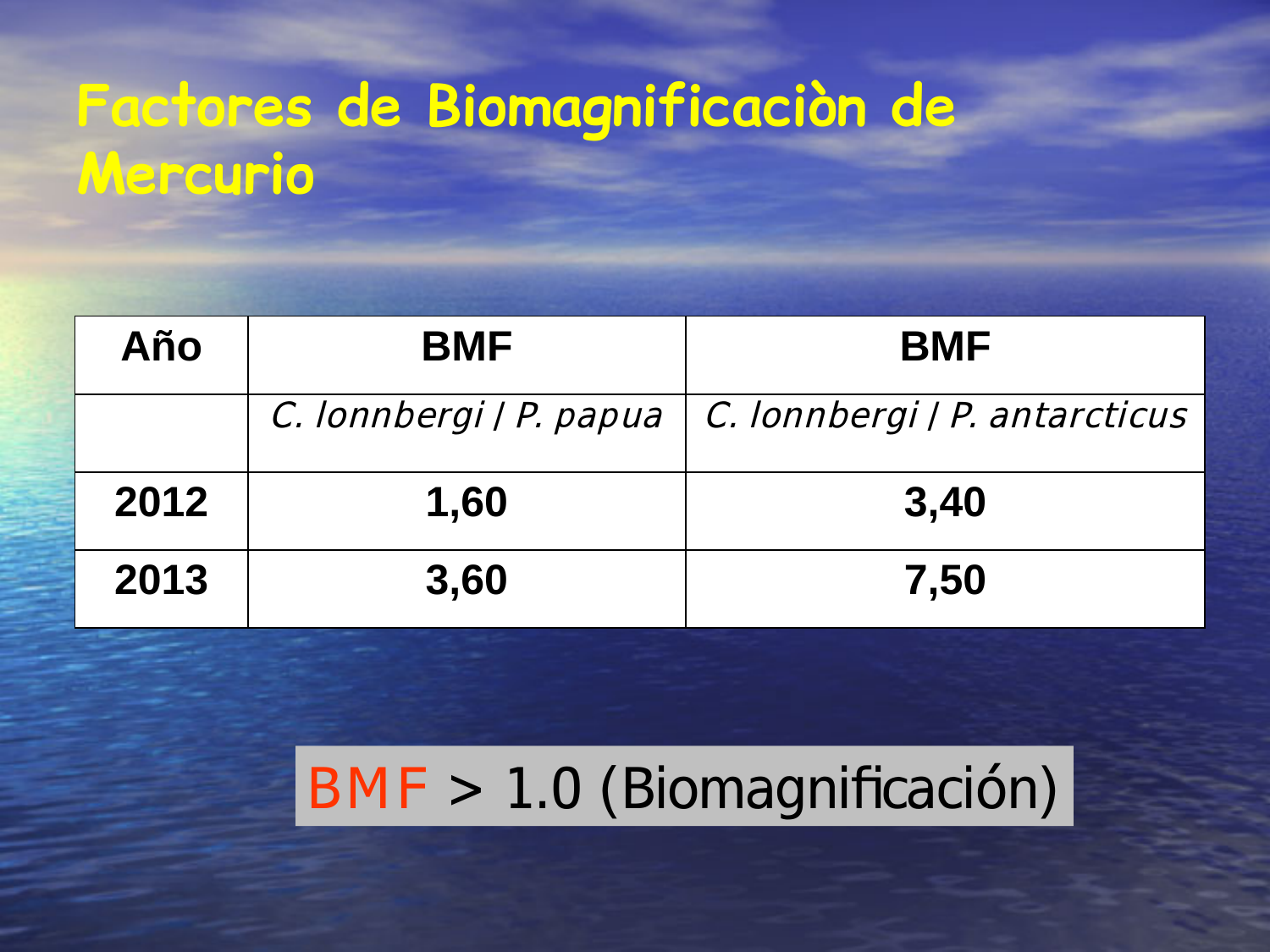

# Factores de Biomagnificaciòn de Mercurio
| Año | BMF | BMF |
| --- | --- | --- |
|  | C. lonnbergi /P. papua | C. lonnbergi /P. antarcticus |
| 2012 | 1,60 | 3,40 |
| 2013 | 3,60 | 7,50 |
BMF > 1.0 (Biomagnificación)